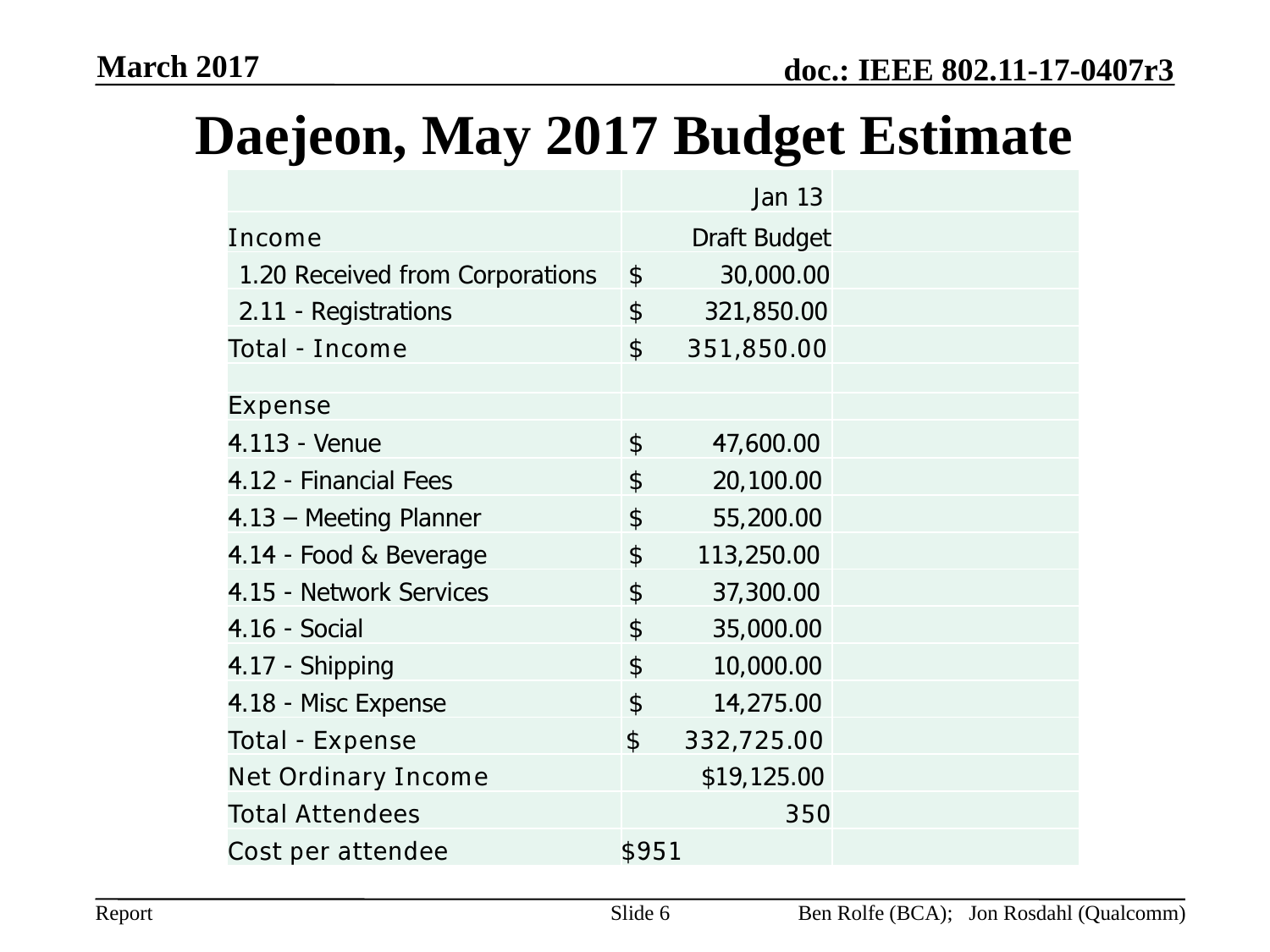

March 2017
# Daejeon, May 2017 Budget Estimate
|  | Jan 13 |  |
| --- | --- | --- |
| Income | Draft Budget |  |
| 1.20 Received from Corporations | $ 30,000.00 |  |
| 2.11 - Registrations | $ 321,850.00 |  |
| Total - Income | $ 351,850.00 |  |
|  |  |  |
| Expense |  |  |
| 4.113 - Venue | $ 47,600.00 |  |
| 4.12 - Financial Fees | $ 20,100.00 |  |
| 4.13 – Meeting Planner | $ 55,200.00 |  |
| 4.14 - Food & Beverage | $ 113,250.00 |  |
| 4.15 - Network Services | $ 37,300.00 |  |
| 4.16 - Social | $ 35,000.00 |  |
| 4.17 - Shipping | $ 10,000.00 |  |
| 4.18 - Misc Expense | $ 14,275.00 |  |
| Total - Expense | $ 332,725.00 |  |
| Net Ordinary Income | $19,125.00 |  |
| Total Attendees | 350 |  |
| Cost per attendee | $951 |  |
Slide 6
Ben Rolfe (BCA);   Jon Rosdahl (Qualcomm)